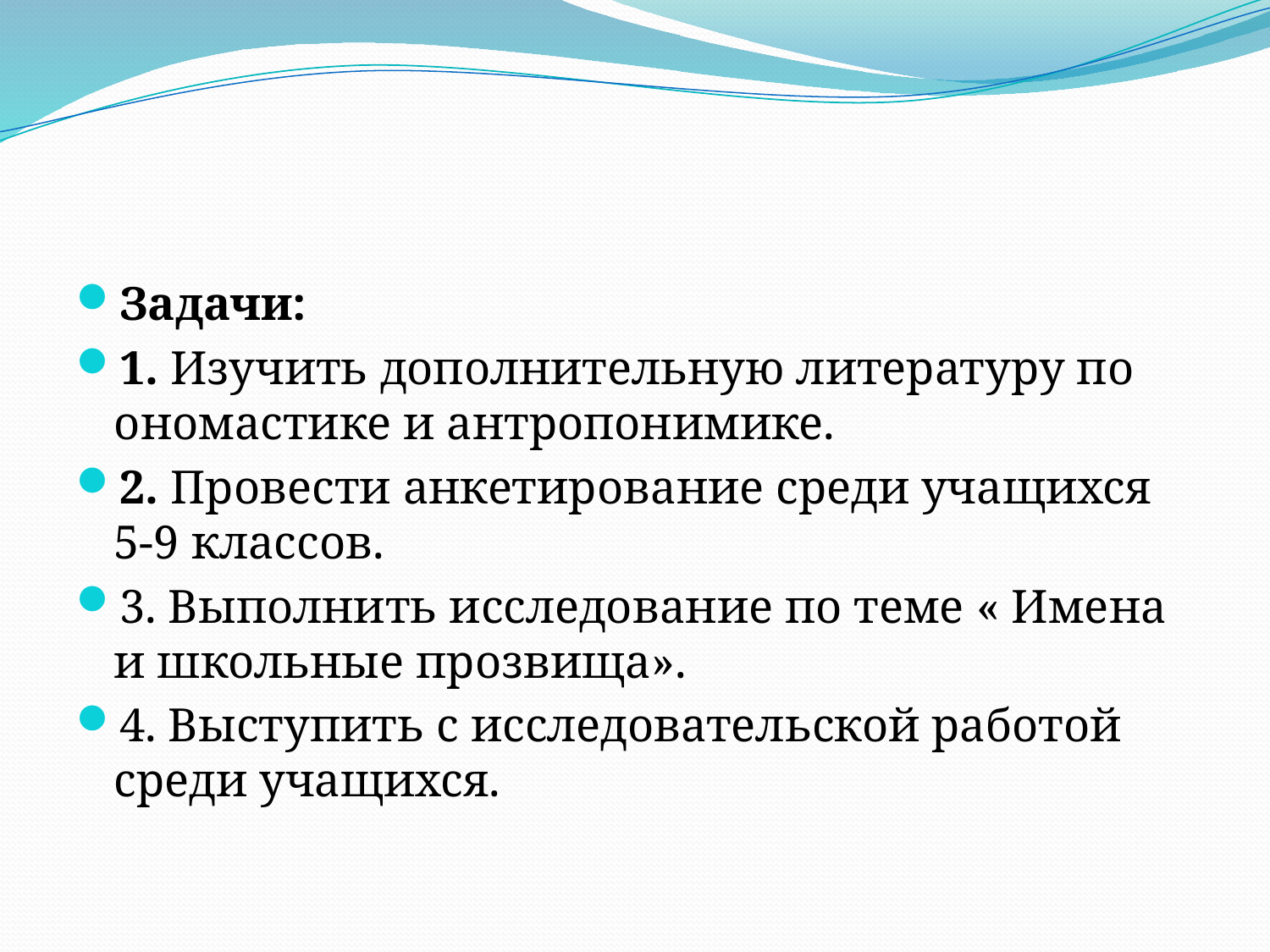

#
Задачи:
1. Изучить дополнительную литературу по ономастике и антропонимике.
2. Провести анкетирование среди учащихся 5-9 классов.
3. Выполнить исследование по теме « Имена и школьные прозвища».
4. Выступить с исследовательской работой среди учащихся.